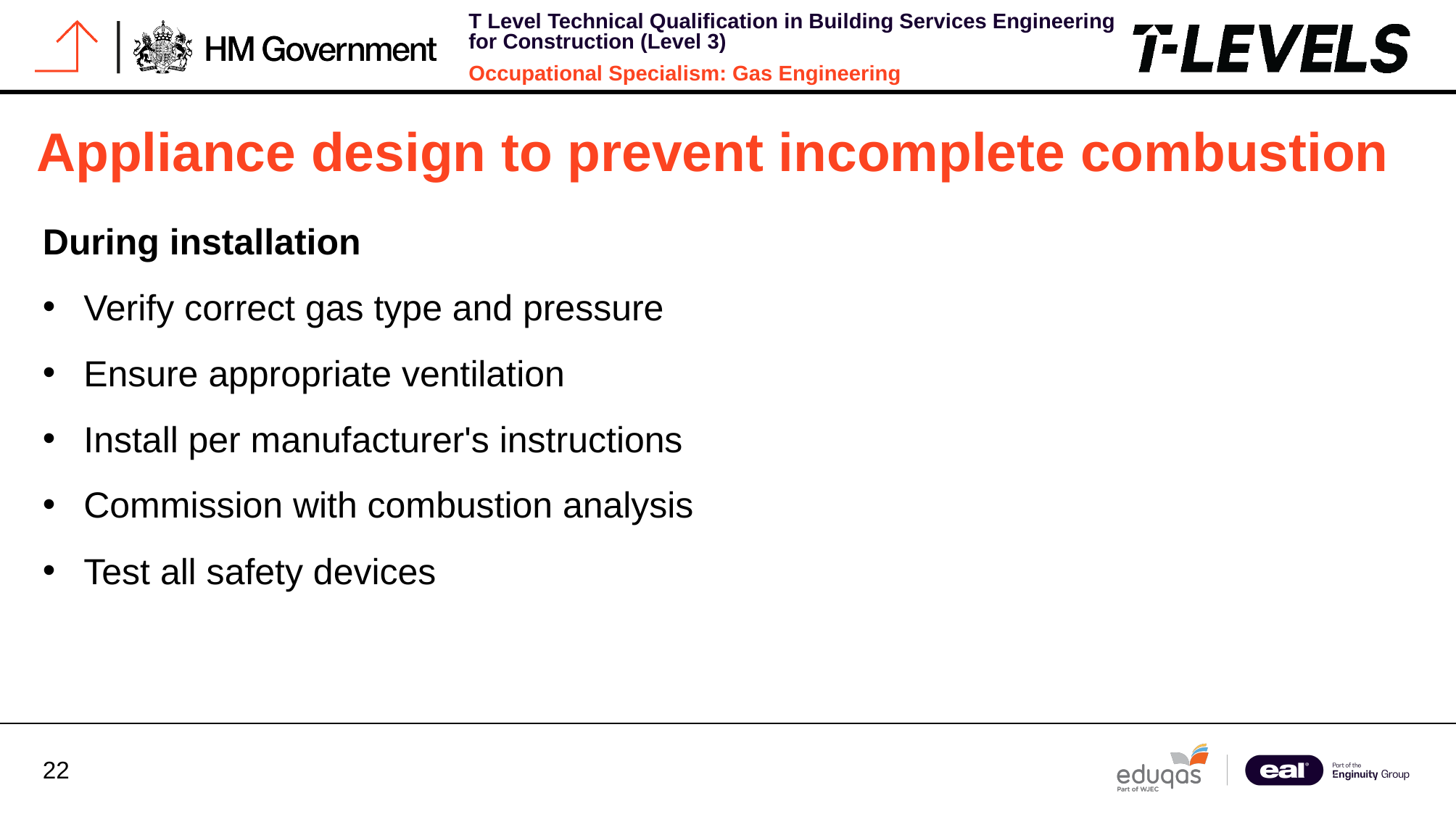

# Appliance design to prevent incomplete combustion
During installation
Verify correct gas type and pressure
Ensure appropriate ventilation
Install per manufacturer's instructions
Commission with combustion analysis
Test all safety devices